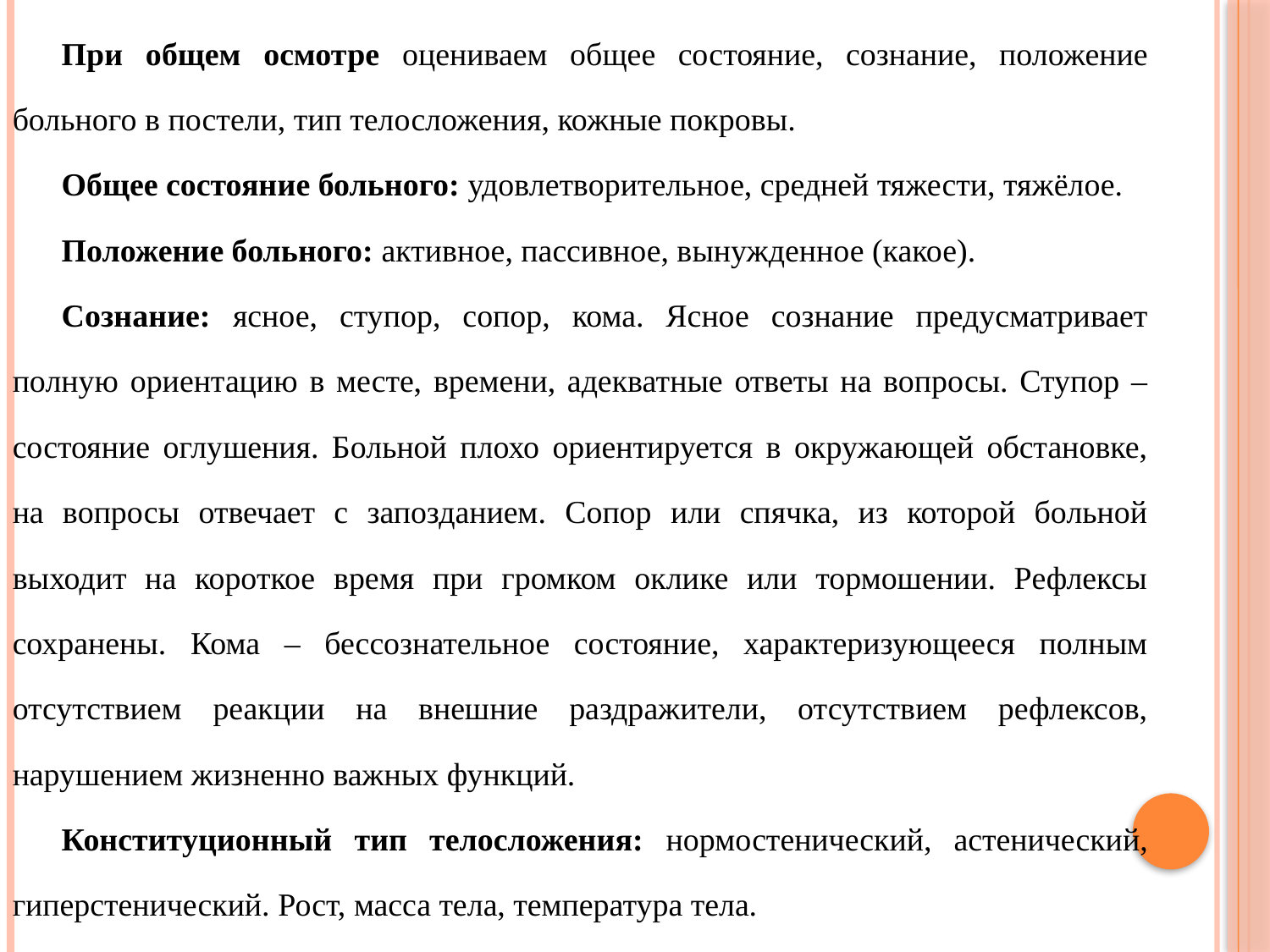

При общем осмотре оцениваем общее состояние, сознание, положение больного в постели, тип телосложения, кожные покровы.
Общее состояние больного: удовлетворительное, средней тяжести, тяжёлое.
Положение больного: активное, пассивное, вынужденное (какое).
Сознание: ясное, ступор, сопор, кома. Ясное сознание предусматривает полную ориентацию в месте, времени, адекватные ответы на вопросы. Ступор – состояние оглушения. Больной плохо ориентируется в окружающей обстановке, на вопросы отвечает с запозданием. Сопор или спячка, из которой больной выходит на короткое время при громком оклике или тормошении. Рефлексы сохранены. Кома – бессознательное состояние, характеризующееся полным отсутствием реакции на внешние раздражители, отсутствием рефлексов, нарушением жизненно важных функций.
Конституционный тип телосложения: нормостенический, астенический, гиперстенический. Рост, масса тела, температура тела.